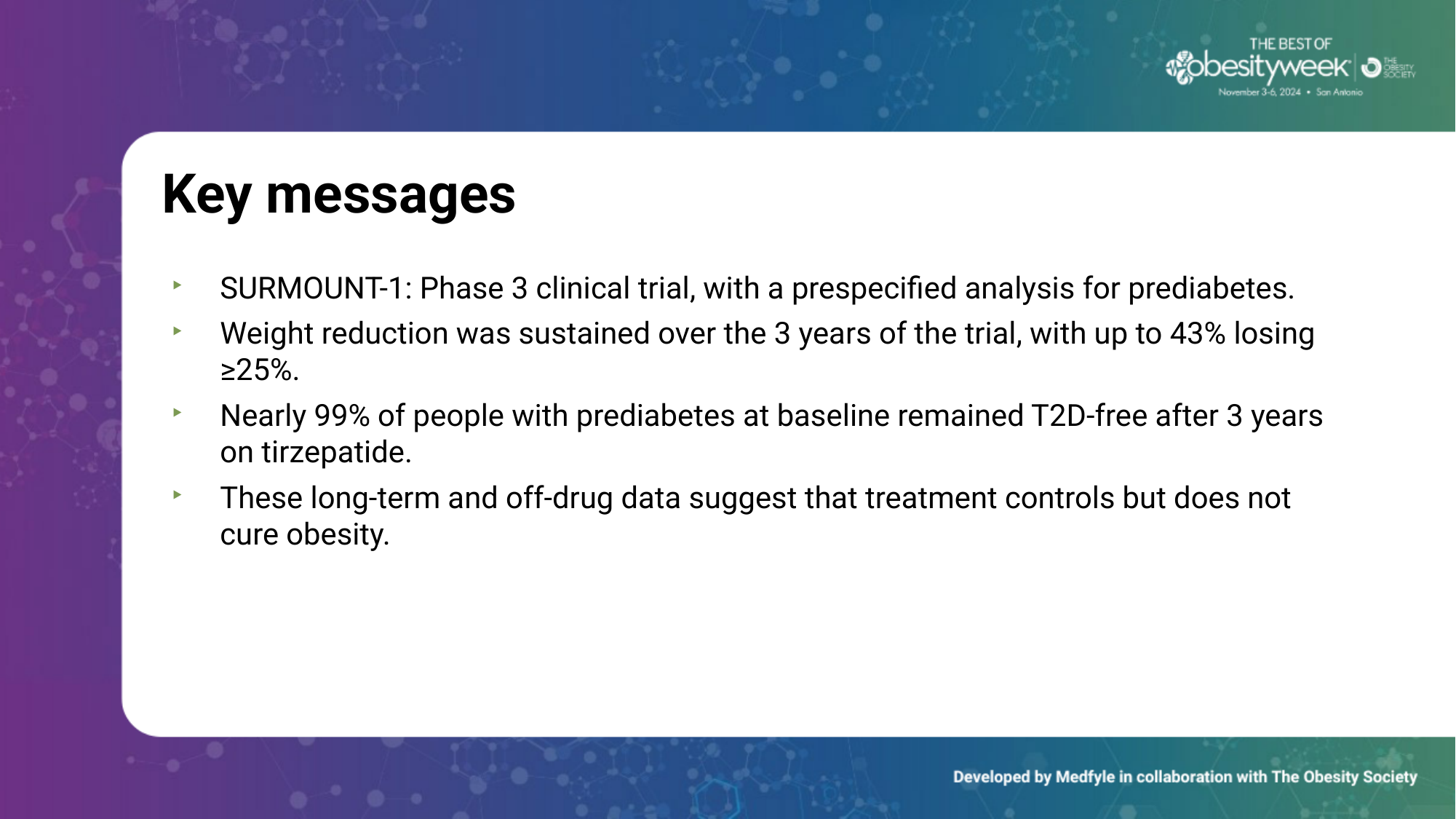

# Key messages
SURMOUNT-1: Phase 3 clinical trial, with a prespecified analysis for prediabetes.
Weight reduction was sustained over the 3 years of the trial, with up to 43% losing ≥25%.
Nearly 99% of people with prediabetes at baseline remained T2D-free after 3 years on tirzepatide.
These long-term and off-drug data suggest that treatment controls but does not cure obesity.